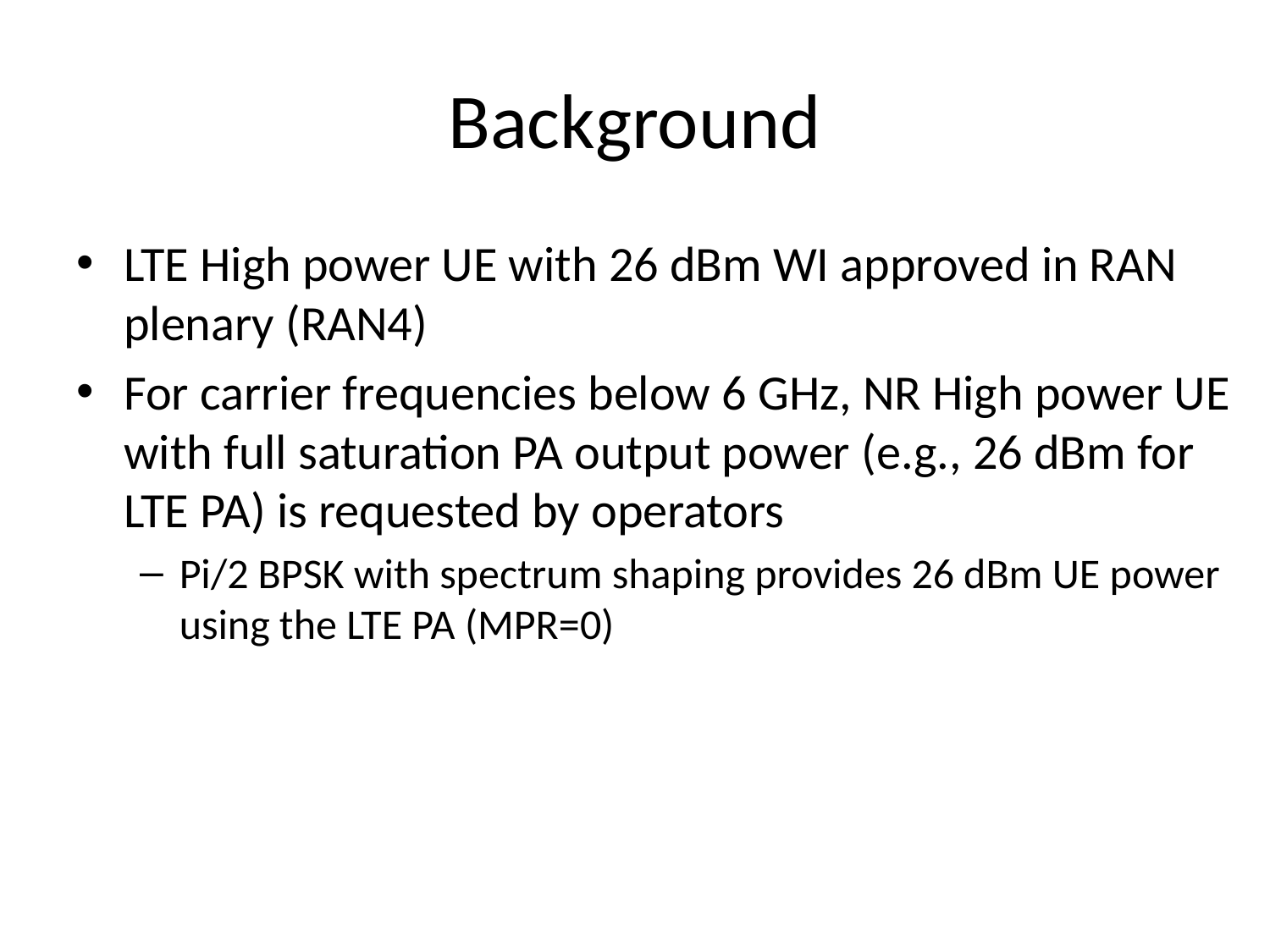

# Background
LTE High power UE with 26 dBm WI approved in RAN plenary (RAN4)
For carrier frequencies below 6 GHz, NR High power UE with full saturation PA output power (e.g., 26 dBm for LTE PA) is requested by operators
Pi/2 BPSK with spectrum shaping provides 26 dBm UE power using the LTE PA (MPR=0)